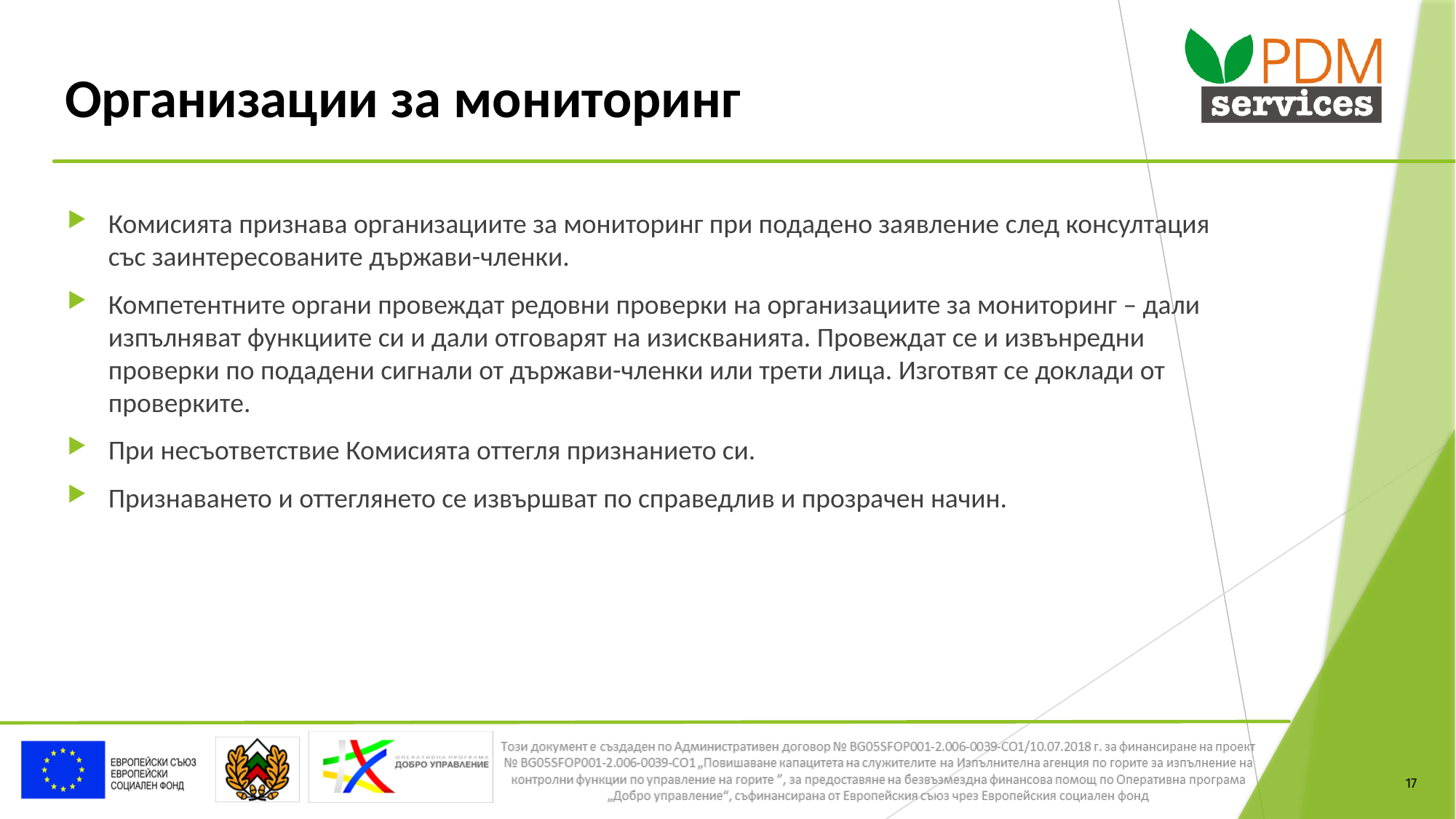

# Организации за мониторинг
Комисията признава организациите за мониторинг при подадено заявление след консултация със заинтересованите държави-членки.
Компетентните органи провеждат редовни проверки на организациите за мониторинг – дали изпълняват функциите си и дали отговарят на изискванията. Провеждат се и извънредни проверки по подадени сигнали от държави-членки или трети лица. Изготвят се доклади от проверките.
При несъответствие Комисията оттегля признанието си.
Признаването и оттеглянето се извършват по справедлив и прозрачен начин.
17